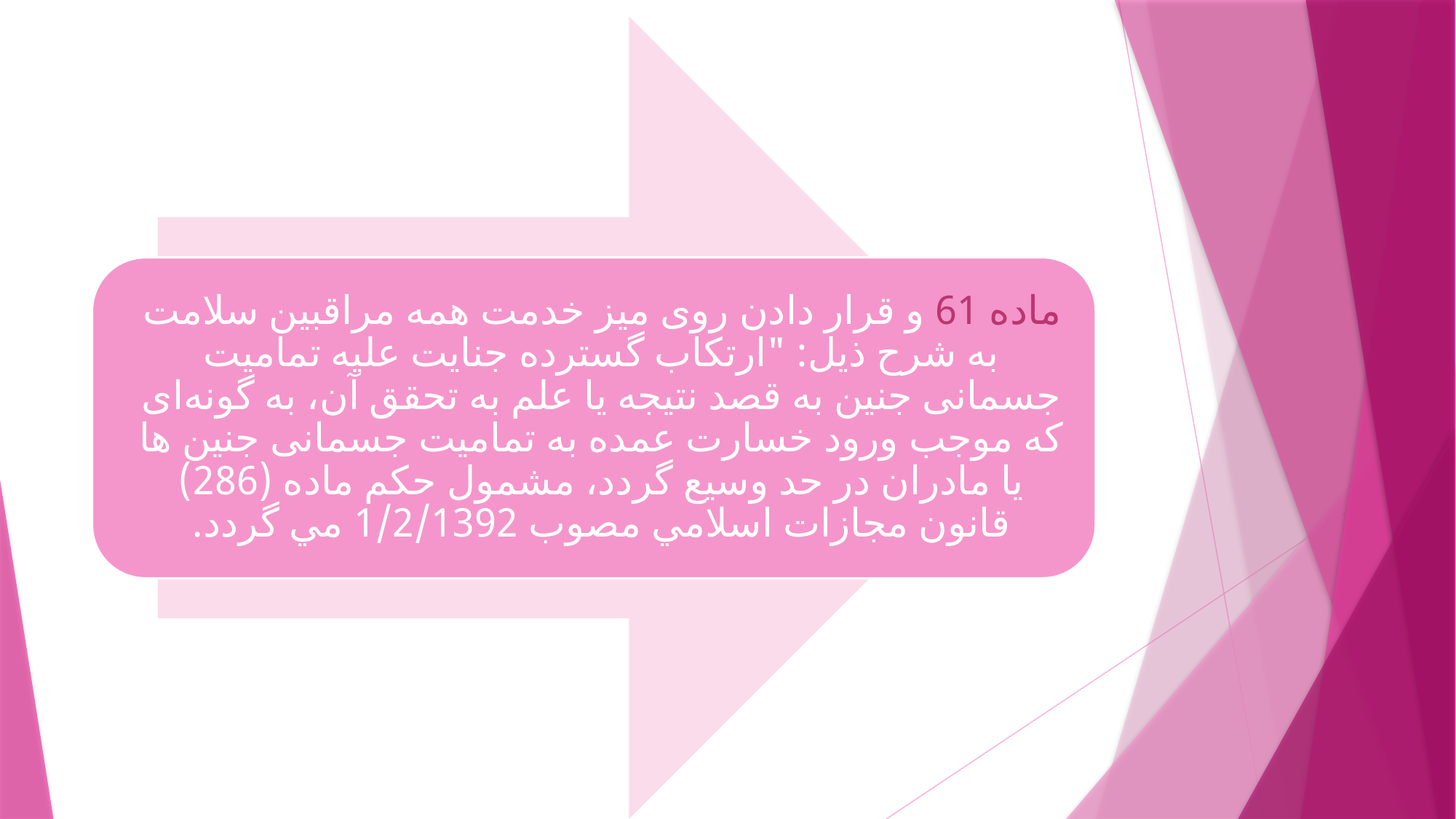

ماده 61 و قرار دادن روی میز خدمت همه مراقبین سلامت به شرح ذیل: "ارتکاب گسترده جنایت علیه تمامیت جسمانی جنین به قصد نتیجه یا علم به تحقق آن، به گونه‌ای که موجب ورود خسارت عمده به تمامیت جسمانی جنین ها یا مادران در حد وسیع گردد، مشمول حکم ماده (286) قانون مجازات اسلامي مصوب 1/2/1392 مي گردد.